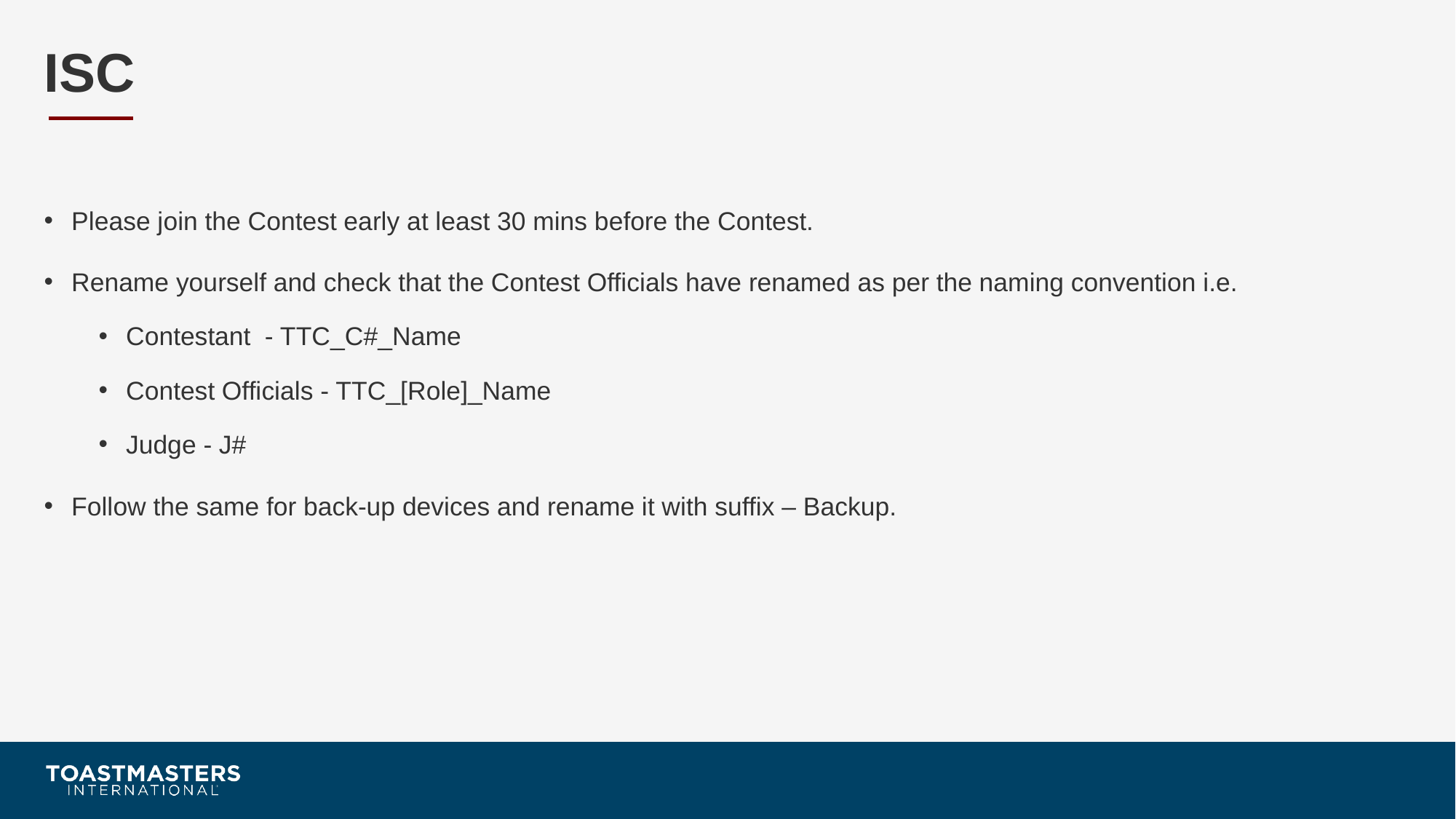

# ISC
Please join the Contest early at least 30 mins before the Contest.
Rename yourself and check that the Contest Officials have renamed as per the naming convention i.e.
Contestant  - TTC_C#_Name
Contest Officials - TTC_[Role]_Name
Judge - J#
Follow the same for back-up devices and rename it with suffix – Backup.